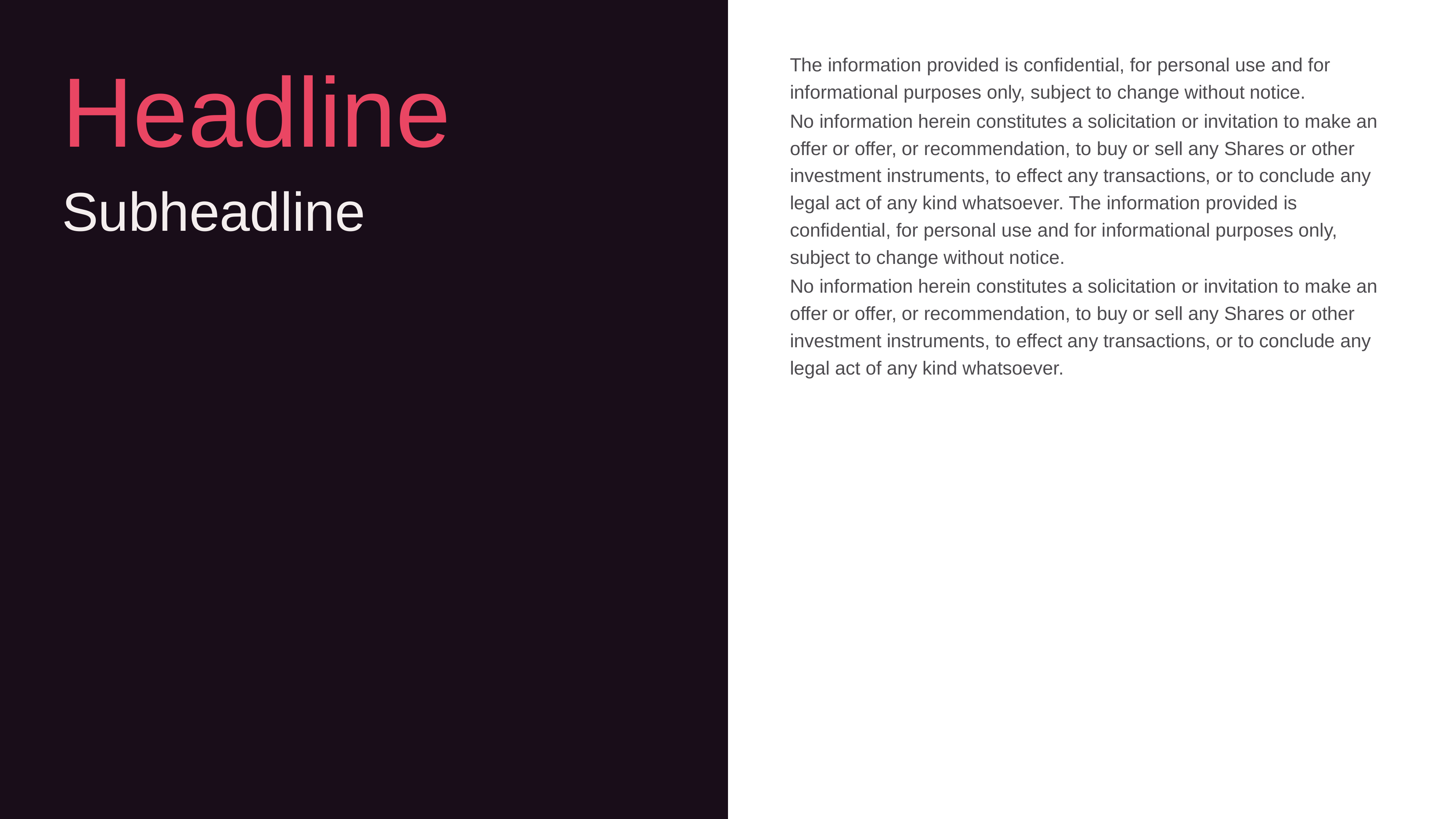

Headline
The information provided is confidential, for personal use and for informational purposes only, subject to change without notice.
No information herein constitutes a solicitation or invitation to make an offer or offer, or recommendation, to buy or sell any Shares or other investment instruments, to effect any transactions, or to conclude any legal act of any kind whatsoever. The information provided is confidential, for personal use and for informational purposes only, subject to change without notice.
No information herein constitutes a solicitation or invitation to make an offer or offer, or recommendation, to buy or sell any Shares or other investment instruments, to effect any transactions, or to conclude any legal act of any kind whatsoever.

Subheadline